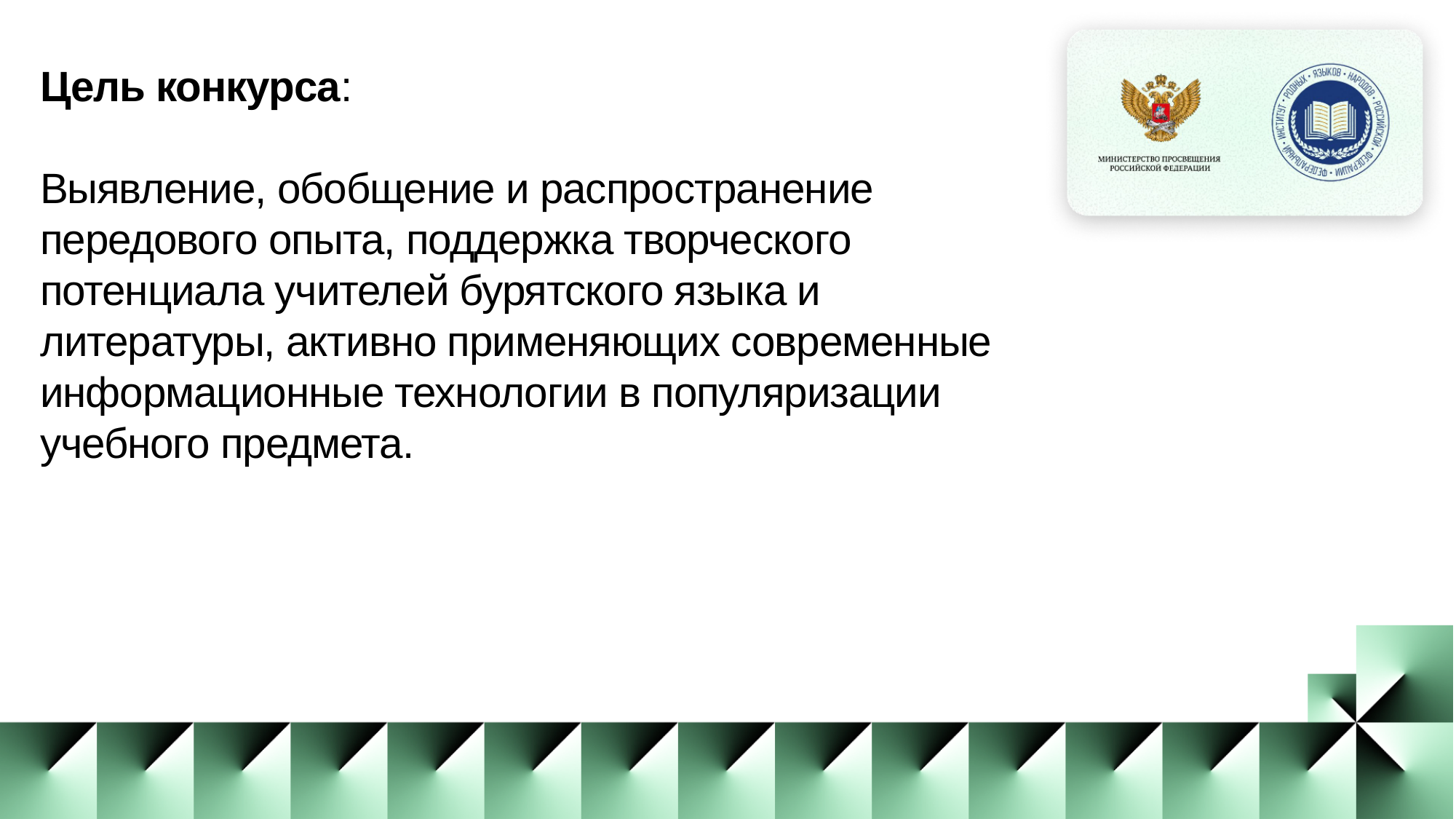

Цель конкурса:

Выявление, обобщение и распространение передового опыта, поддержка творческого потенциала учителей бурятского языка и литературы, активно применяющих современные информационные технологии в популяризации учебного предмета.